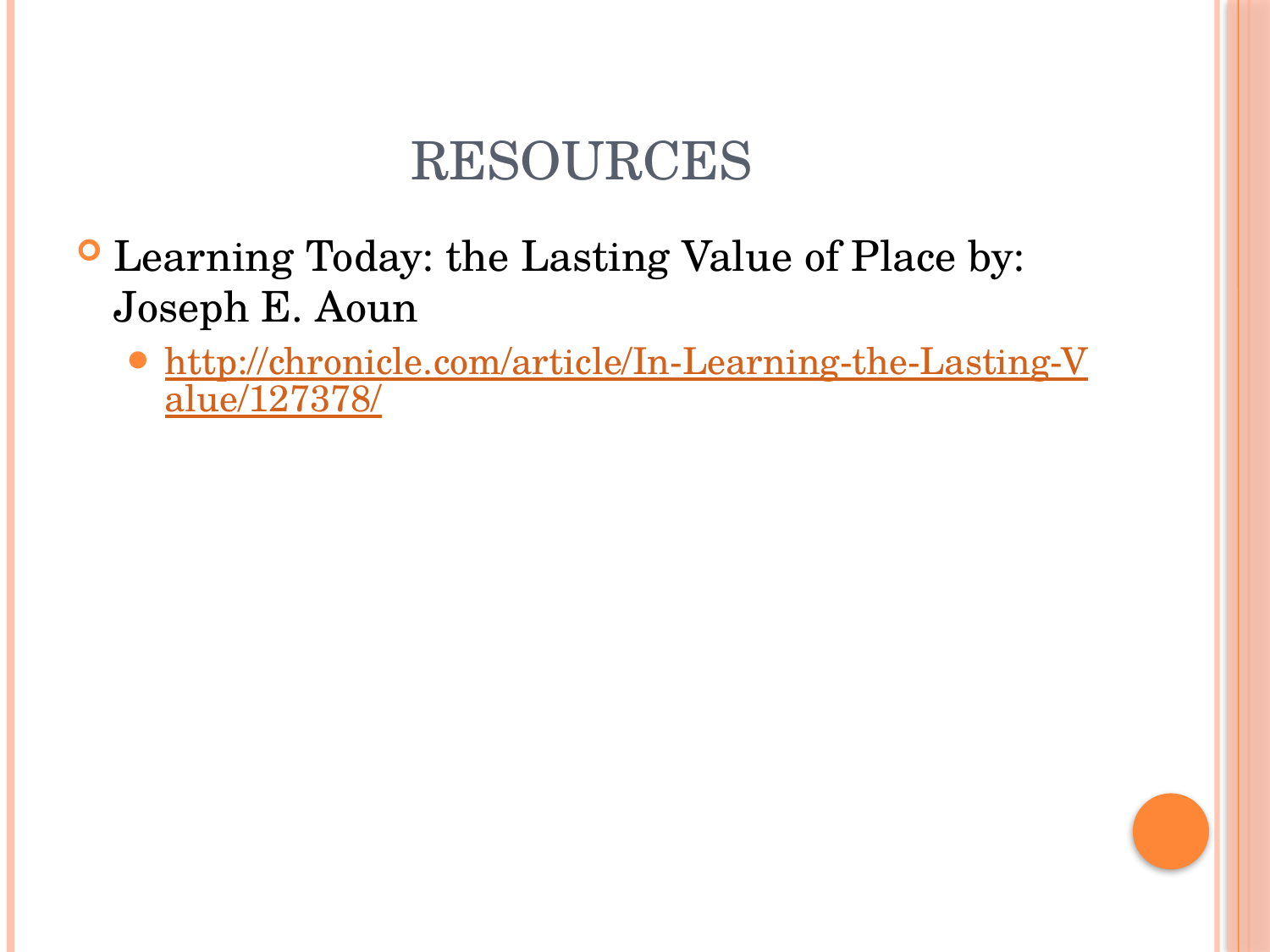

# Resources
Learning Today: the Lasting Value of Place by: Joseph E. Aoun
http://chronicle.com/article/In-Learning-the-Lasting-Value/127378/